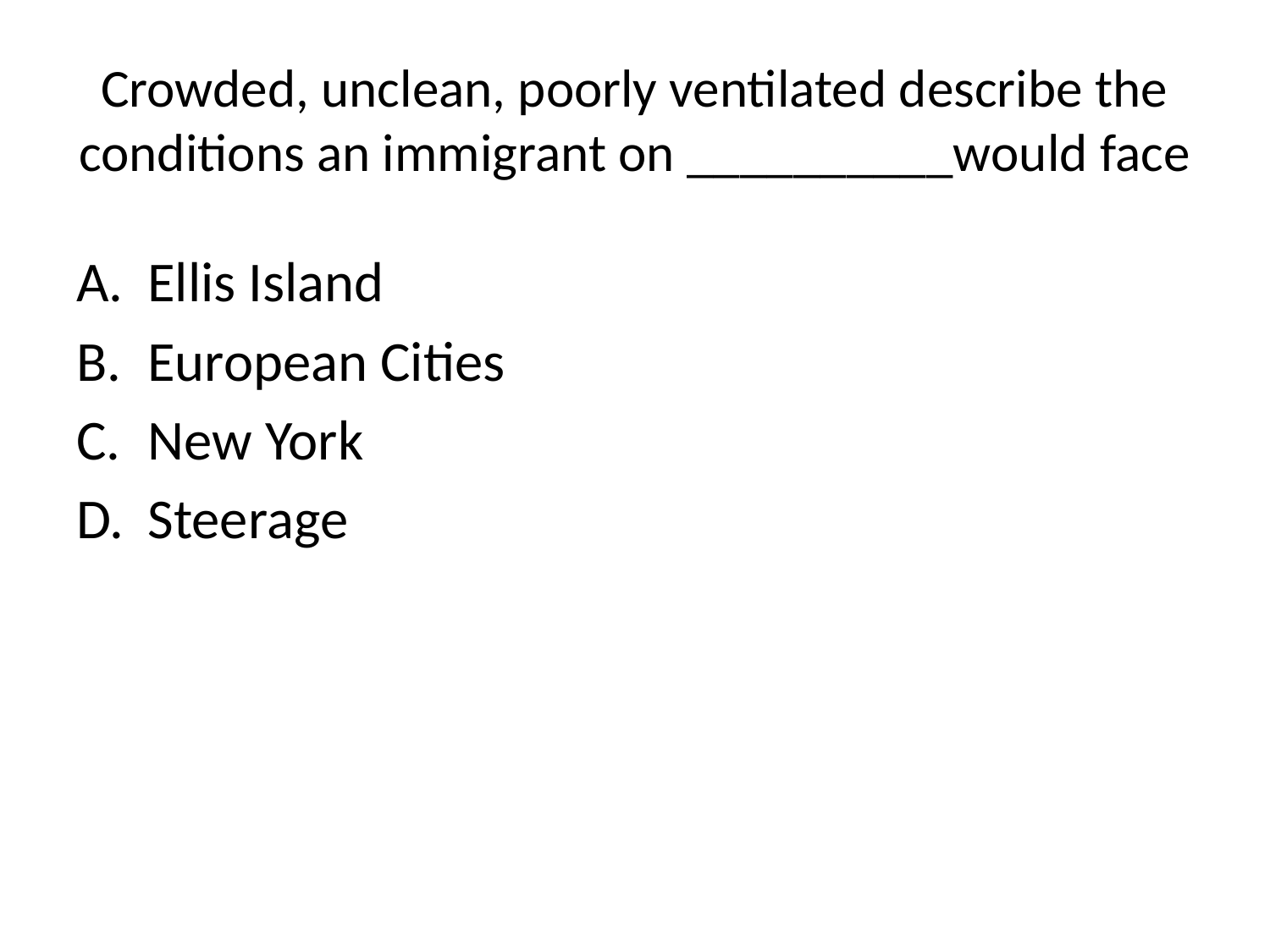

# Crowded, unclean, poorly ventilated describe the conditions an immigrant on __________would face
Ellis Island
European Cities
New York
Steerage